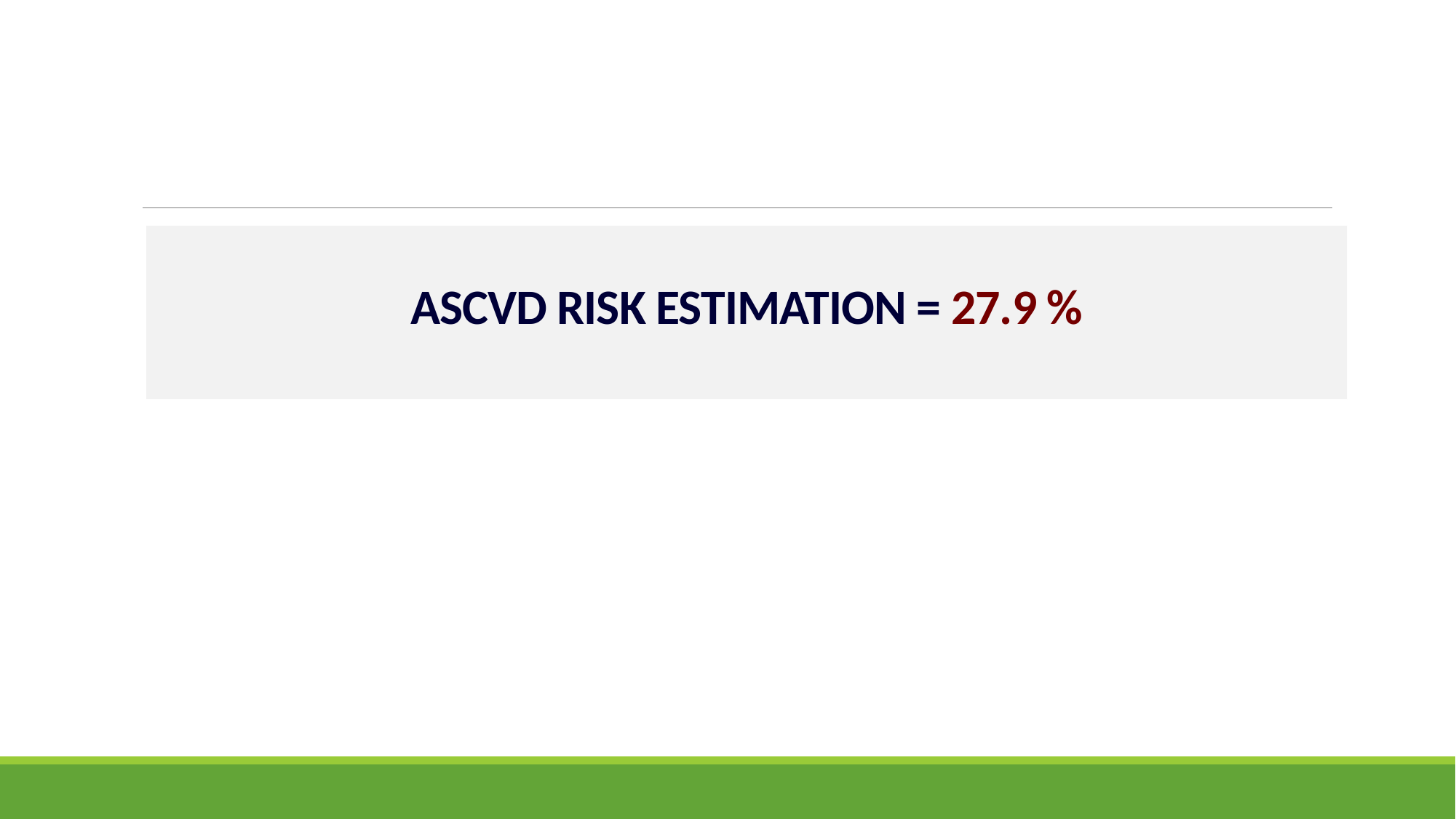

# ASCVD RISK ESTIMATION = 27.9 %